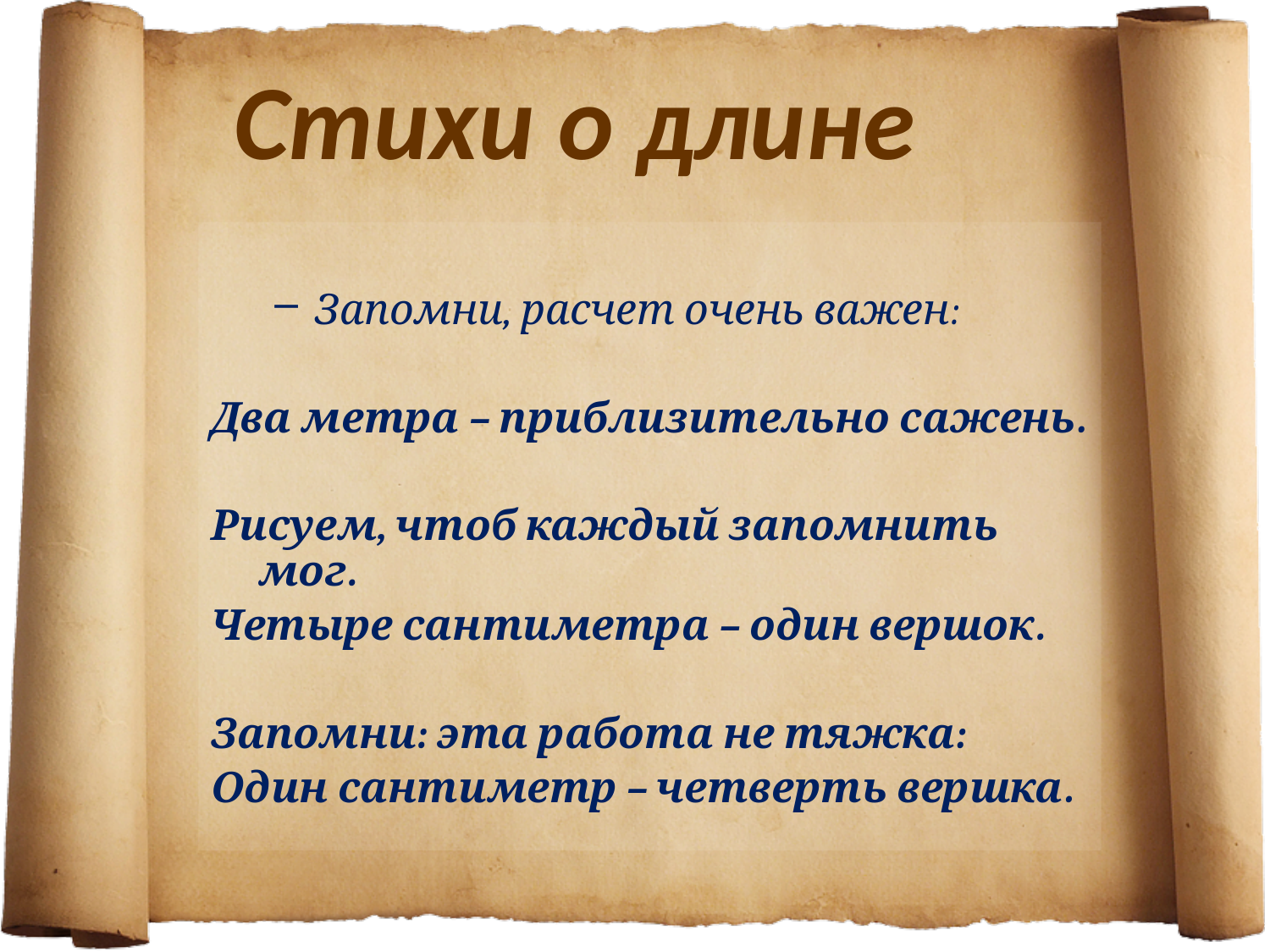

# Стихи о длине

Запомни, расчет очень важен:

Два метра – приблизительно сажень.

Рисуем, чтоб каждый запомнить мог.
Четыре сантиметра – один вершок.

Запомни: эта работа не тяжка:
Один сантиметр – четверть вершка.